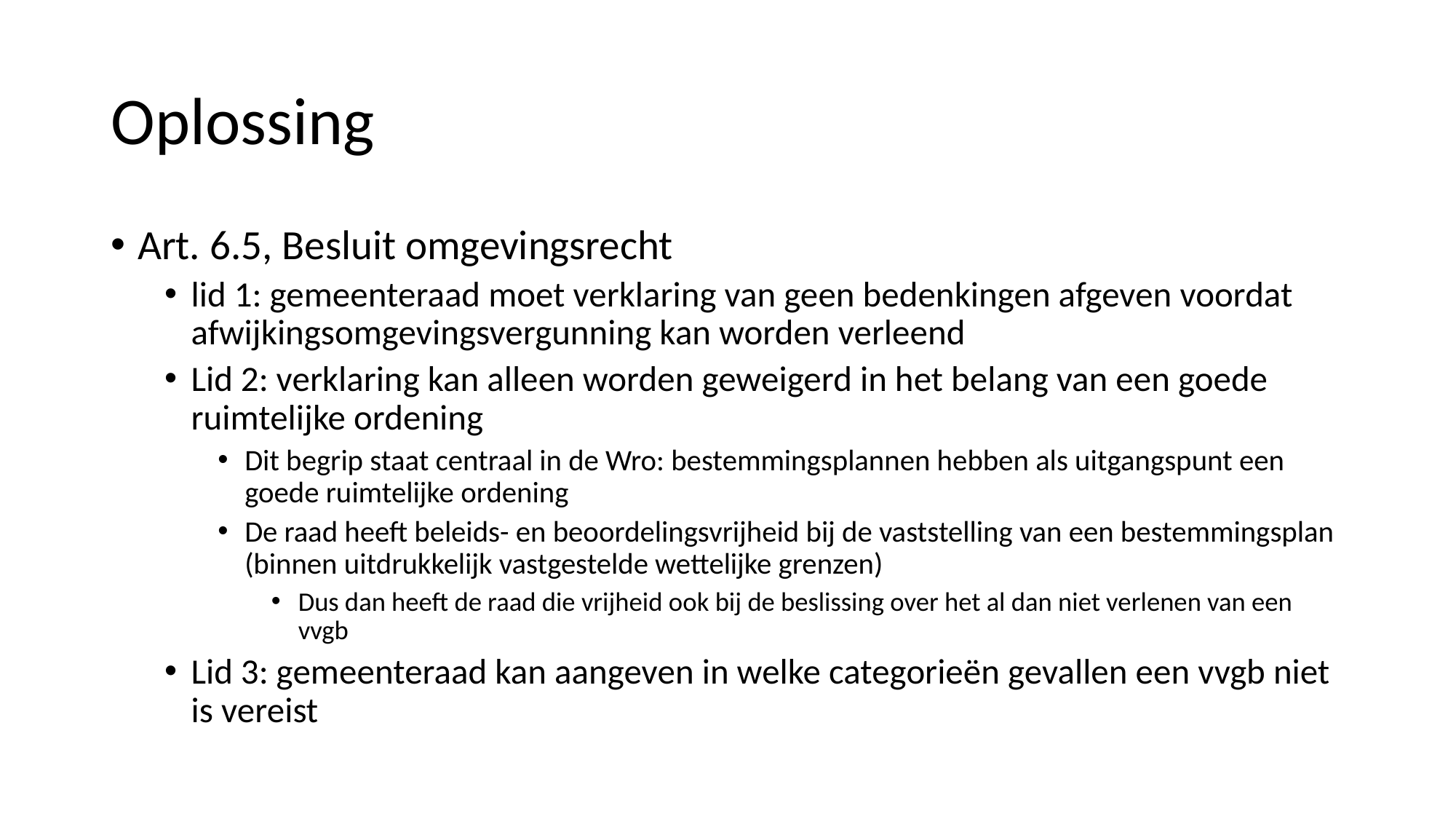

# Oplossing
Art. 6.5, Besluit omgevingsrecht
lid 1: gemeenteraad moet verklaring van geen bedenkingen afgeven voordat  afwijkingsomgevingsvergunning kan worden verleend
Lid 2: verklaring kan alleen worden geweigerd in het belang van een goede ruimtelijke ordening
Dit begrip staat centraal in de Wro: bestemmingsplannen hebben als uitgangspunt een goede ruimtelijke ordening
De raad heeft beleids- en beoordelingsvrijheid bij de vaststelling van een bestemmingsplan (binnen uitdrukkelijk vastgestelde wettelijke grenzen)
Dus dan heeft de raad die vrijheid ook bij de beslissing over het al dan niet verlenen van een vvgb
Lid 3: gemeenteraad kan aangeven in welke categorieën gevallen een vvgb niet is vereist